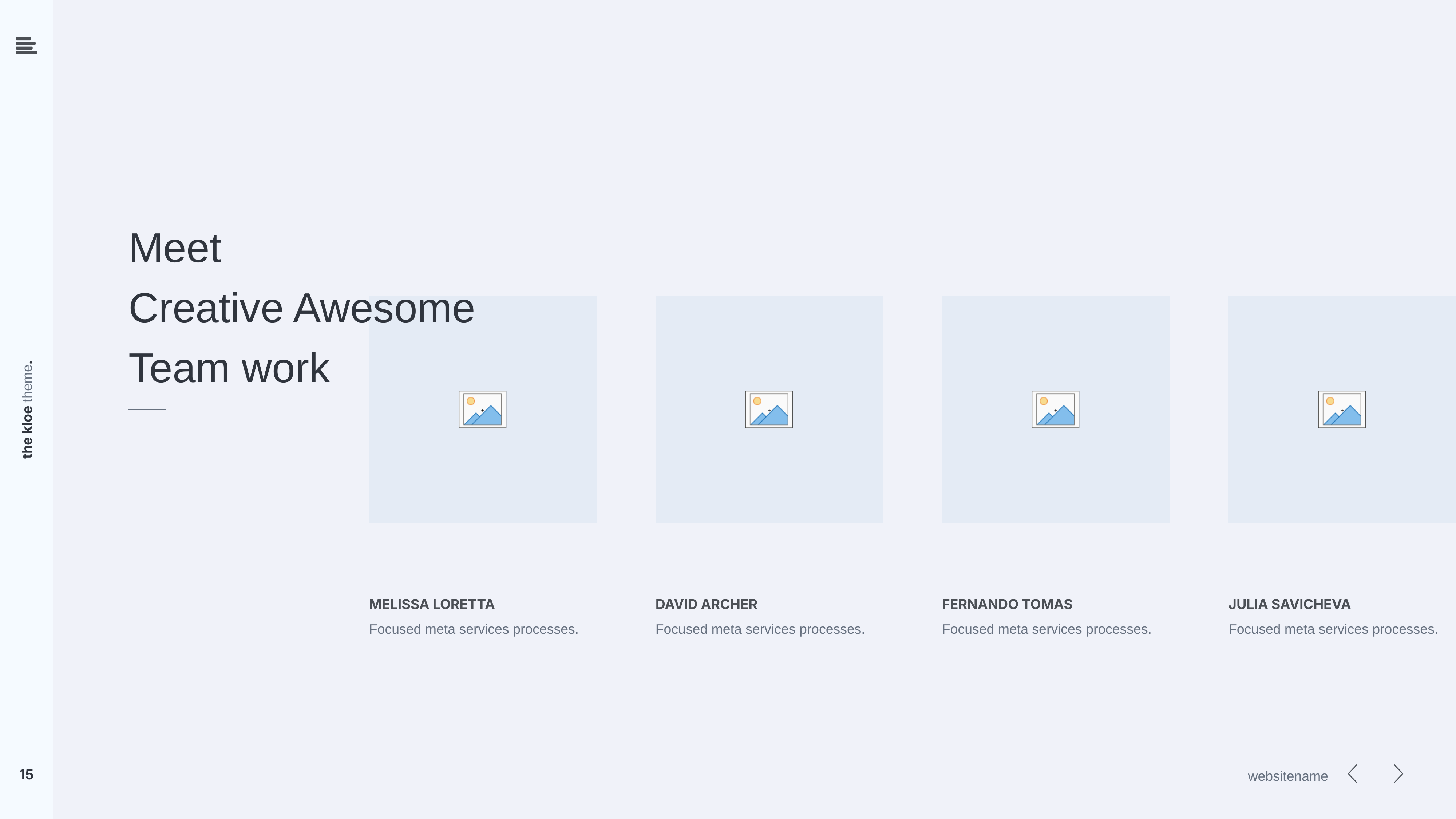

Meet
Creative Awesome
Team work

MELISSA LORETTA
Focused meta services processes.
DAVID ARCHER
Focused meta services processes.
FERNANDO TOMAS
Focused meta services processes.
JULIA SAVICHEVA
Focused meta services processes.
15